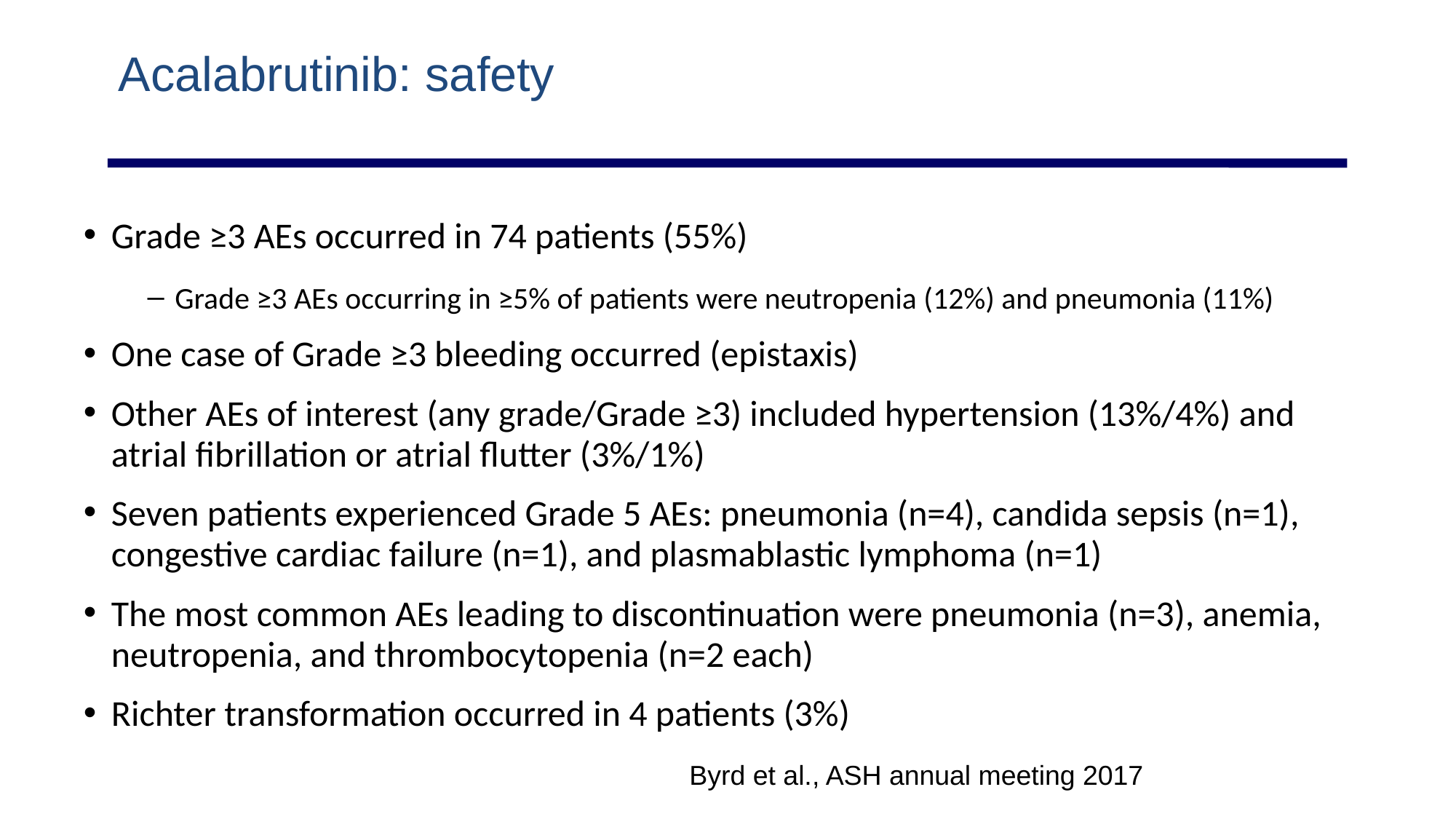

# Acalabrutinib: safety

Grade ≥3 AEs occurred in 74 patients (55%)
Grade ≥3 AEs occurring in ≥5% of patients were neutropenia (12%) and pneumonia (11%)
One case of Grade ≥3 bleeding occurred (epistaxis)
Other AEs of interest (any grade/Grade ≥3) included hypertension (13%/4%) and atrial fibrillation or atrial flutter (3%/1%)
Seven patients experienced Grade 5 AEs: pneumonia (n=4), candida sepsis (n=1), congestive cardiac failure (n=1), and plasmablastic lymphoma (n=1)
The most common AEs leading to discontinuation were pneumonia (n=3), anemia, neutropenia, and thrombocytopenia (n=2 each)
Richter transformation occurred in 4 patients (3%)
Byrd et al., ASH annual meeting 2017